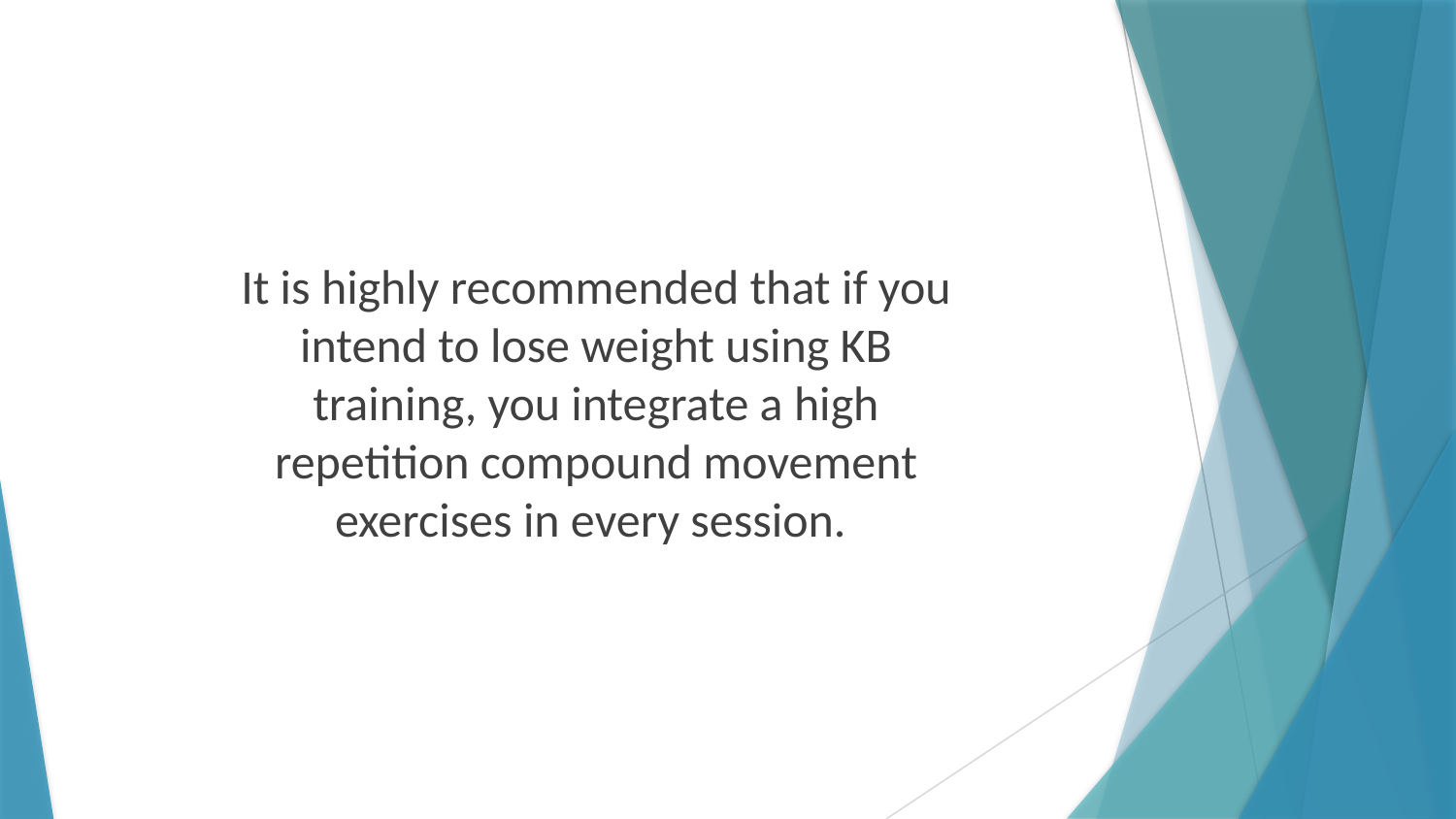

It is highly recommended that if you intend to lose weight using KB training, you integrate a high repetition compound movement exercises in every session.